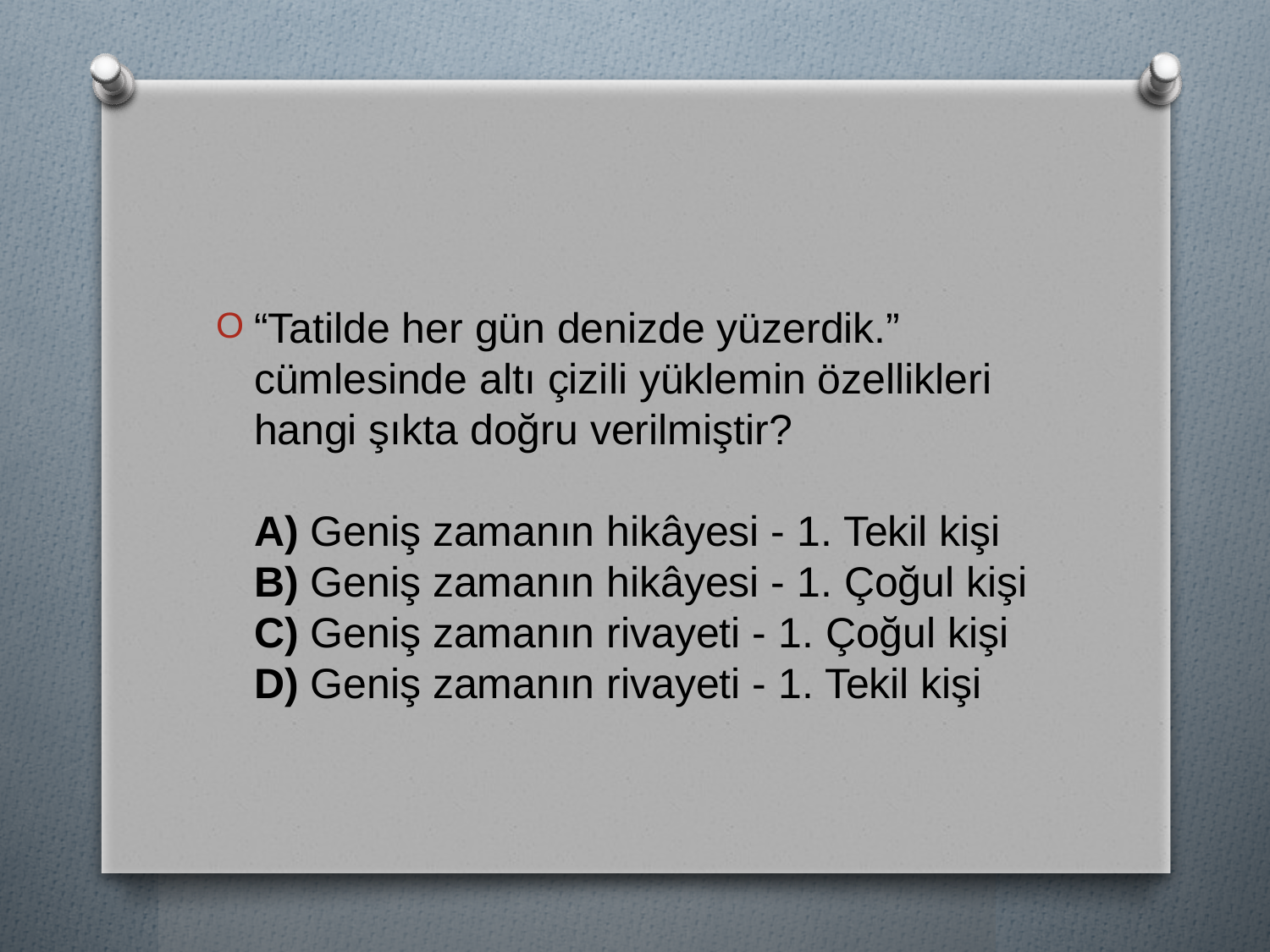

#
“Tatilde her gün denizde yüzerdik.” cümlesinde altı çizili yüklemin özellikleri hangi şıkta doğru verilmiştir? 
A) Geniş zamanın hikâyesi - 1. Tekil kişi 
B) Geniş zamanın hikâyesi - 1. Çoğul kişi 
C) Geniş zamanın rivayeti - 1. Çoğul kişi 
D) Geniş zamanın rivayeti - 1. Tekil kişi